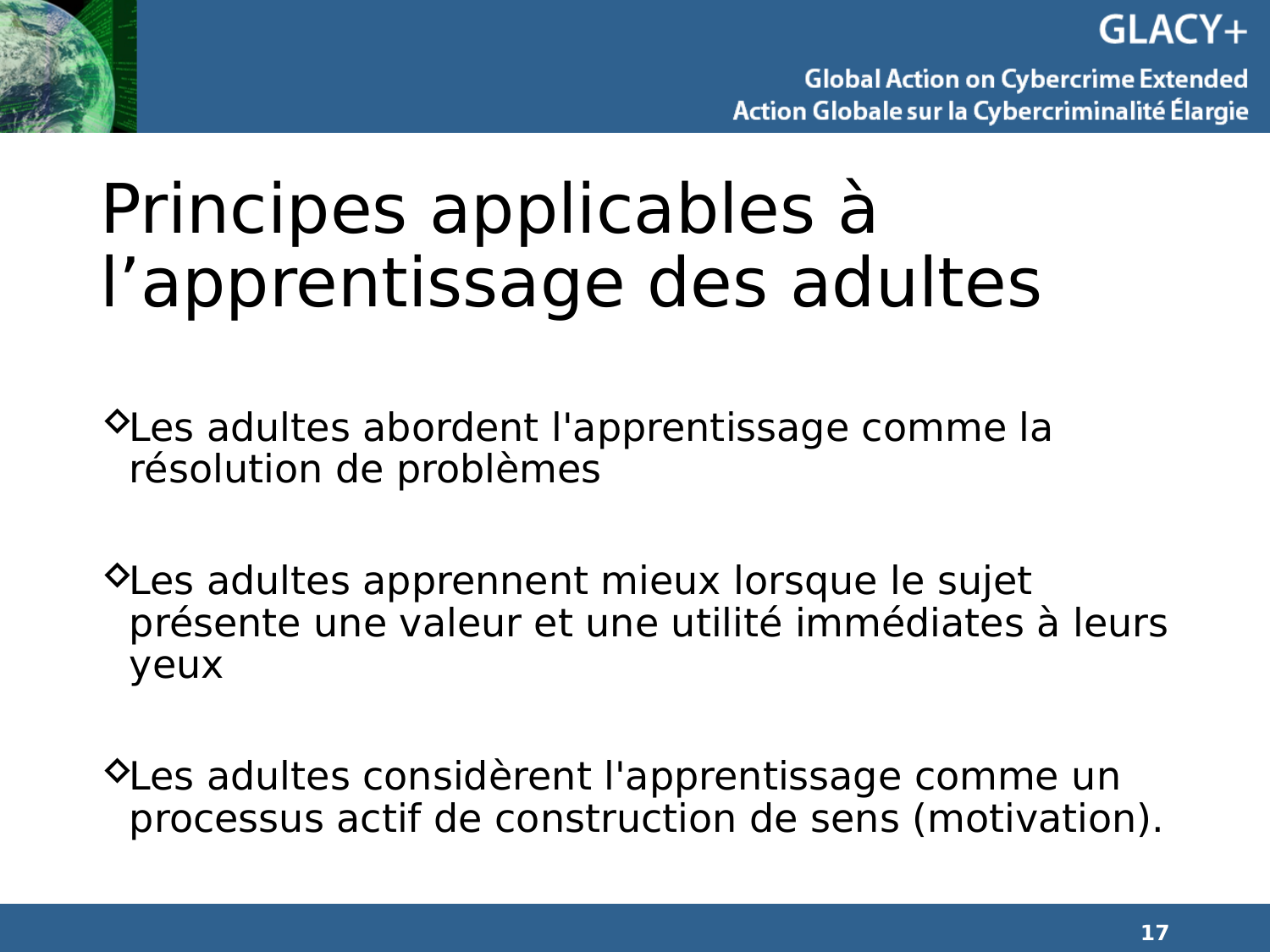

# Principes applicables à l’apprentissage des adultes

Les adultes abordent l'apprentissage comme la résolution de problèmes

Les adultes apprennent mieux lorsque le sujet présente une valeur et une utilité immédiates à leurs yeux

Les adultes considèrent l'apprentissage comme un processus actif de construction de sens (motivation).

17